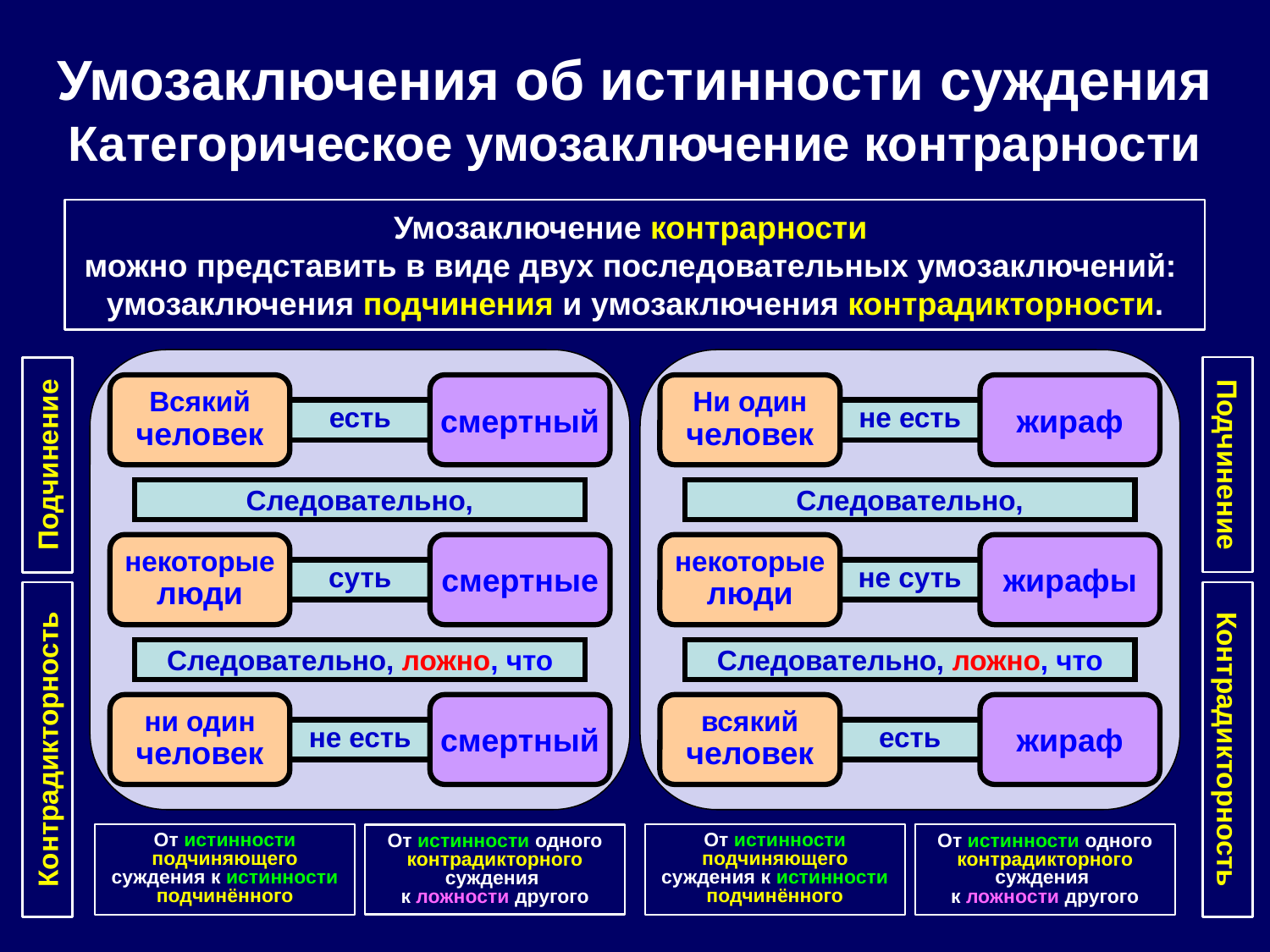

Умозаключения об истинности суждения
Категорическое умозаключение контрарности
Умозаключение контрарности
можно представить в виде двух последовательных умозаключений:
умозаключения подчинения и умозаключения контрадикторности.

Всякий
человек
смертный
Ни один
человек
жираф
есть
не есть
Подчинение
Подчинение
Следовательно,
Следовательно,
некоторые
люди
смертные
некоторые
люди
жирафы
суть
не суть
Следовательно, ложно, что
Следовательно, ложно, что
ни один
человек
смертный
всякий
человек
жираф
не есть
есть
Контрадикторность
Контрадикторность
От истинности подчиняющего суждения к истинности подчинённого
От истинности одного контрадикторного суждения
к ложности другого
От истинности подчиняющего суждения к истинности подчинённого
От истинности одного контрадикторного суждения
к ложности другого